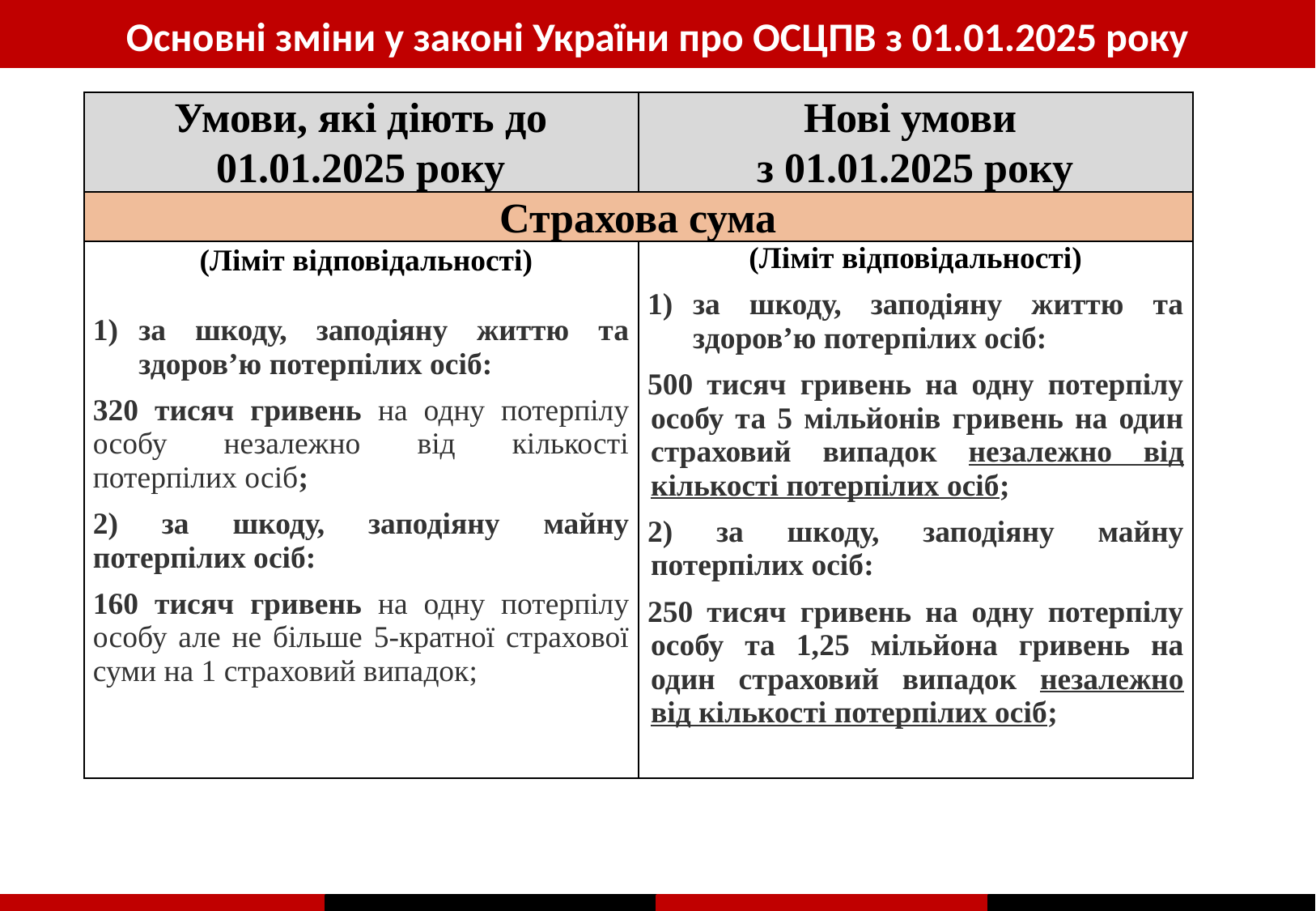

Основні зміни у законі України про ОСЦПВ з 01.01.2025 року
| Умови, які діють до 01.01.2025 року | Нові умови з 01.01.2025 року |
| --- | --- |
| Страхова сума |  |
| (Ліміт відповідальності)   за шкоду, заподіяну життю та здоров’ю потерпілих осіб: 320 тисяч гривень на одну потерпілу особу незалежно від кількості потерпілих осіб; 2) за шкоду, заподіяну майну потерпілих осіб: 160 тисяч гривень на одну потерпілу особу але не більше 5-кратної страхової суми на 1 страховий випадок; | (Ліміт відповідальності) за шкоду, заподіяну життю та здоров’ю потерпілих осіб: 500 тисяч гривень на одну потерпілу особу та 5 мільйонів гривень на один страховий випадок незалежно від кількості потерпілих осіб; 2) за шкоду, заподіяну майну потерпілих осіб: 250 тисяч гривень на одну потерпілу особу та 1,25 мільйона гривень на один страховий випадок незалежно від кількості потерпілих осіб; |